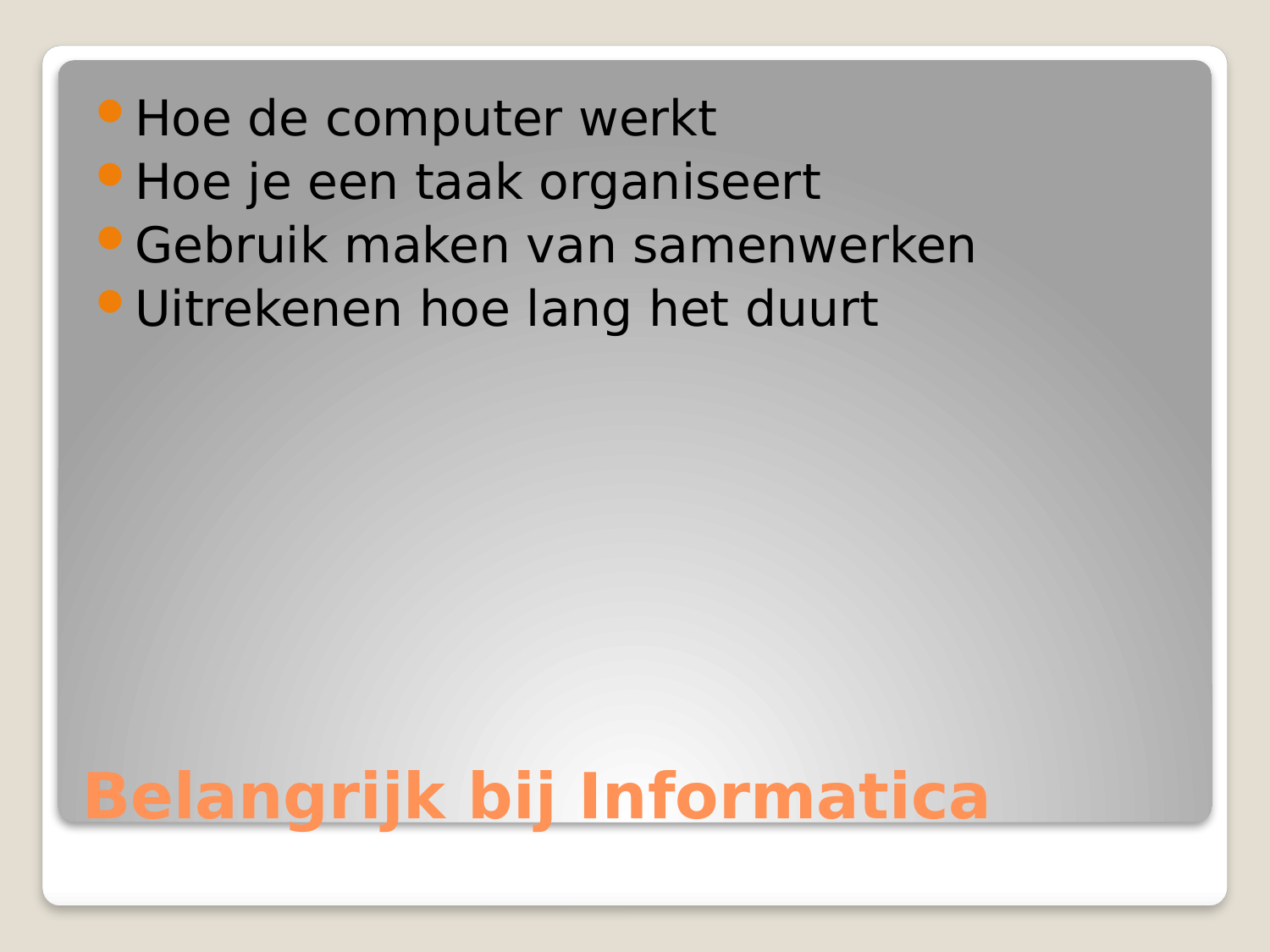

Hoe de computer werkt
Hoe je een taak organiseert
Gebruik maken van samenwerken
Uitrekenen hoe lang het duurt
# Belangrijk bij Informatica